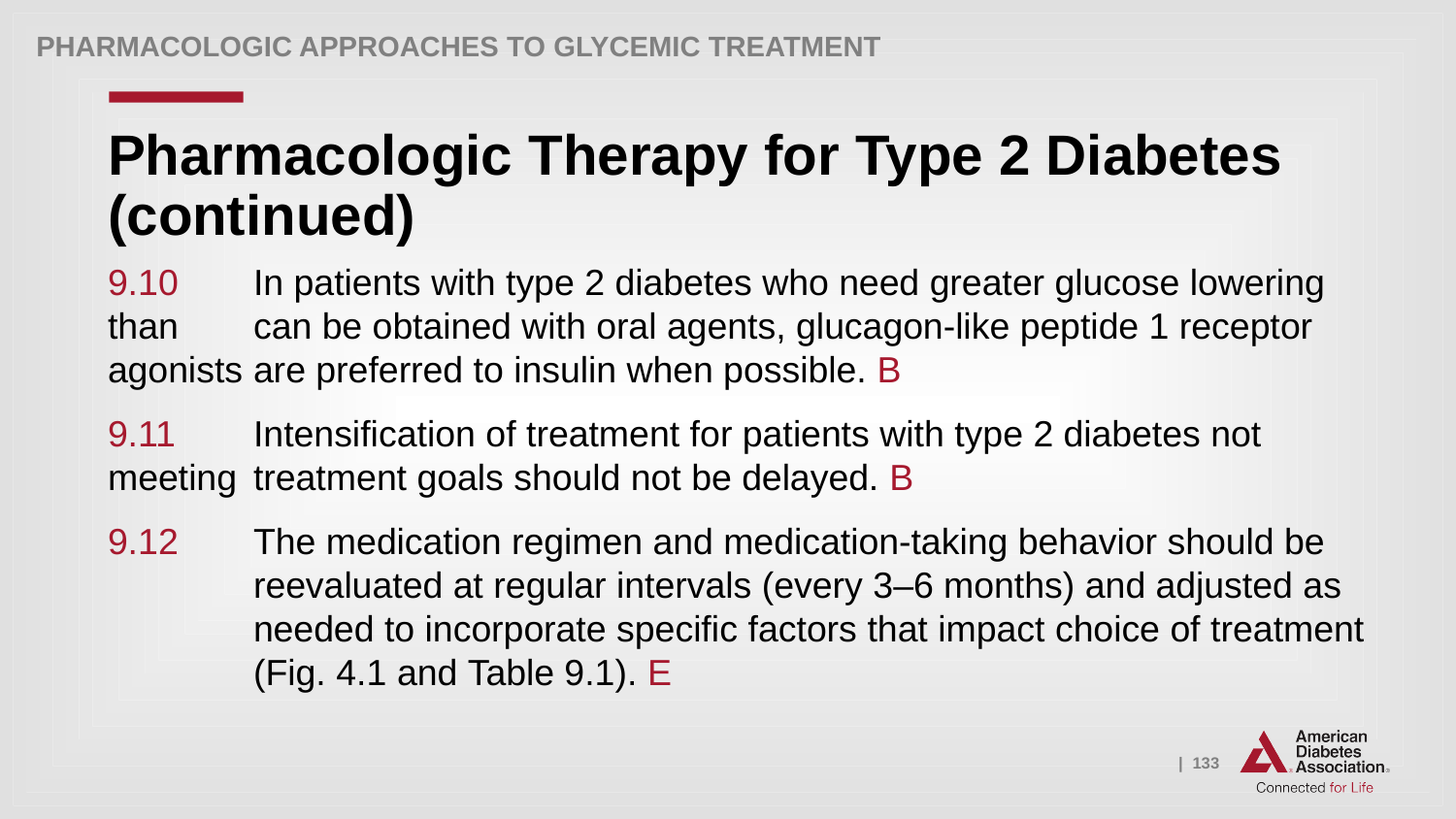

Pharmacologic Approaches to Glycemic Treatment
# Pharmacologic Therapy for Type 2 Diabetes (continued)
9.10 	In patients with type 2 diabetes who need greater glucose lowering than 	can be obtained with oral agents, glucagon-like peptide 1 receptor agonists 	are preferred to insulin when possible. B
9.11 	Intensification of treatment for patients with type 2 diabetes not meeting 	treatment goals should not be delayed. B
9.12 	The medication regimen and medication-taking behavior should be 	reevaluated at regular intervals (every 3–6 months) and adjusted as 	needed to incorporate specific factors that impact choice of treatment  	(Fig. 4.1 and Table 9.1). E